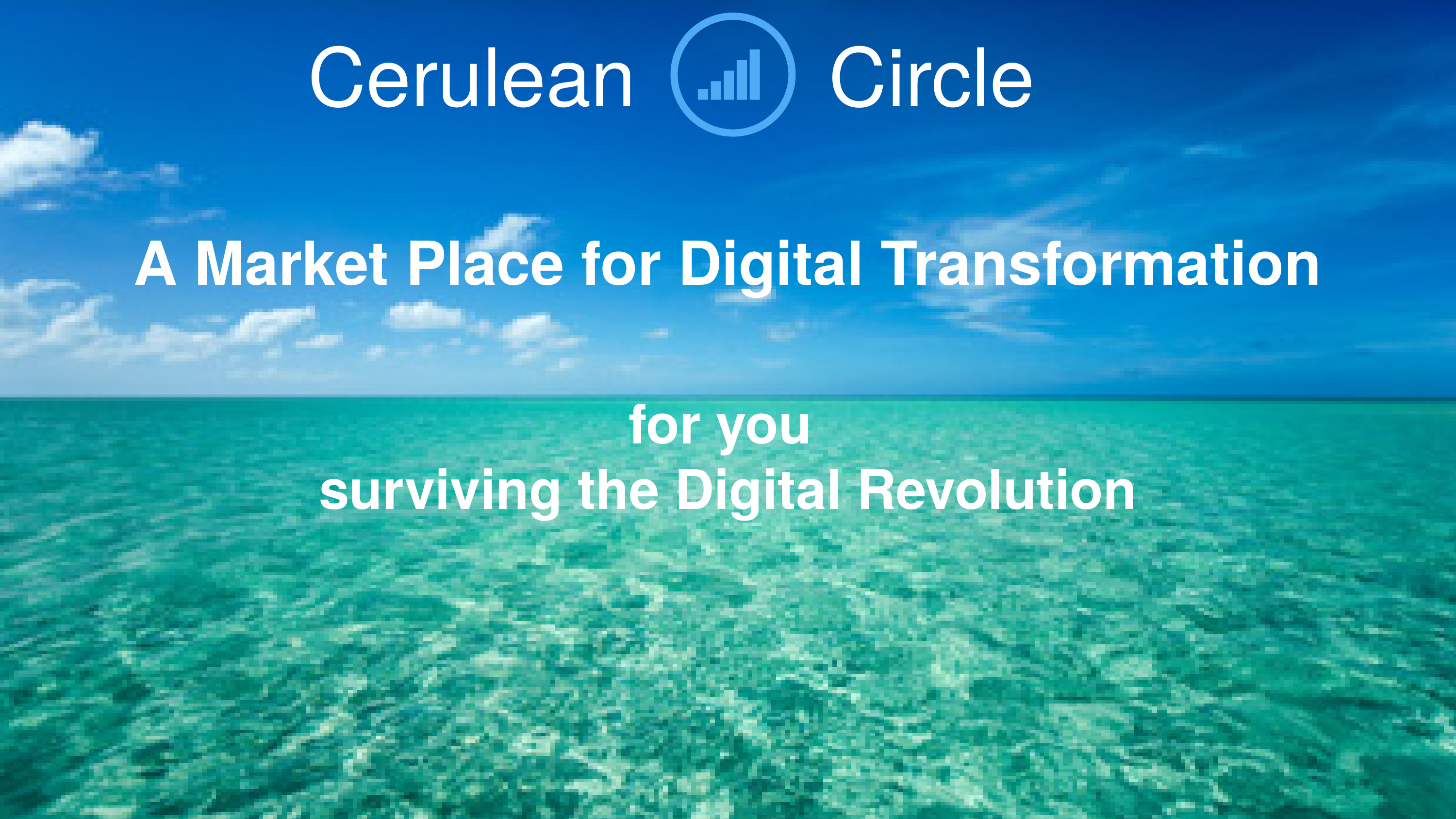

# A Market Place for Digital Transformation
for you
surviving the Digital Revolution